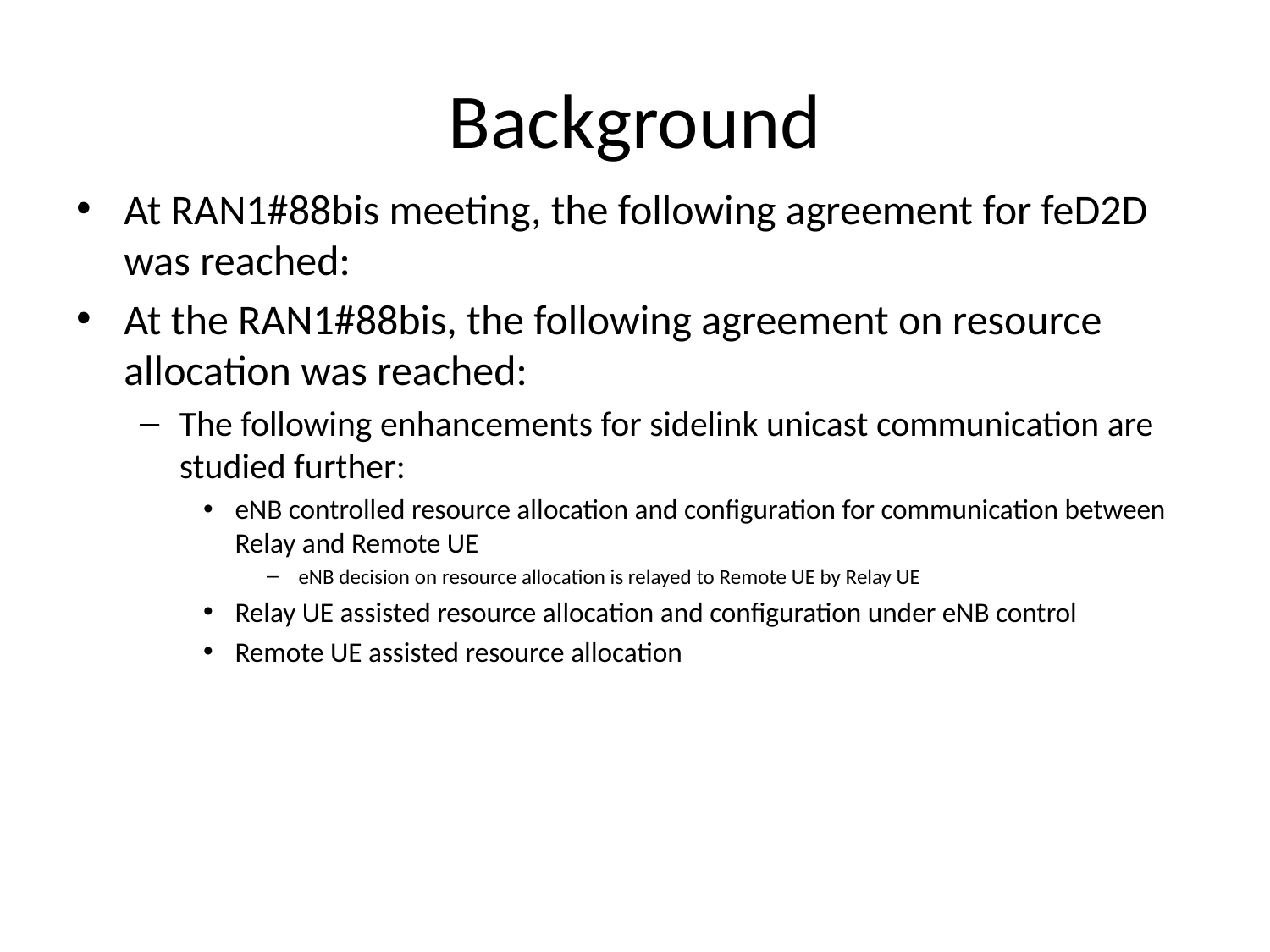

# Background
At RAN1#88bis meeting, the following agreement for feD2D was reached:
At the RAN1#88bis, the following agreement on resource allocation was reached:
The following enhancements for sidelink unicast communication are studied further:
eNB controlled resource allocation and configuration for communication between Relay and Remote UE
eNB decision on resource allocation is relayed to Remote UE by Relay UE
Relay UE assisted resource allocation and configuration under eNB control
Remote UE assisted resource allocation